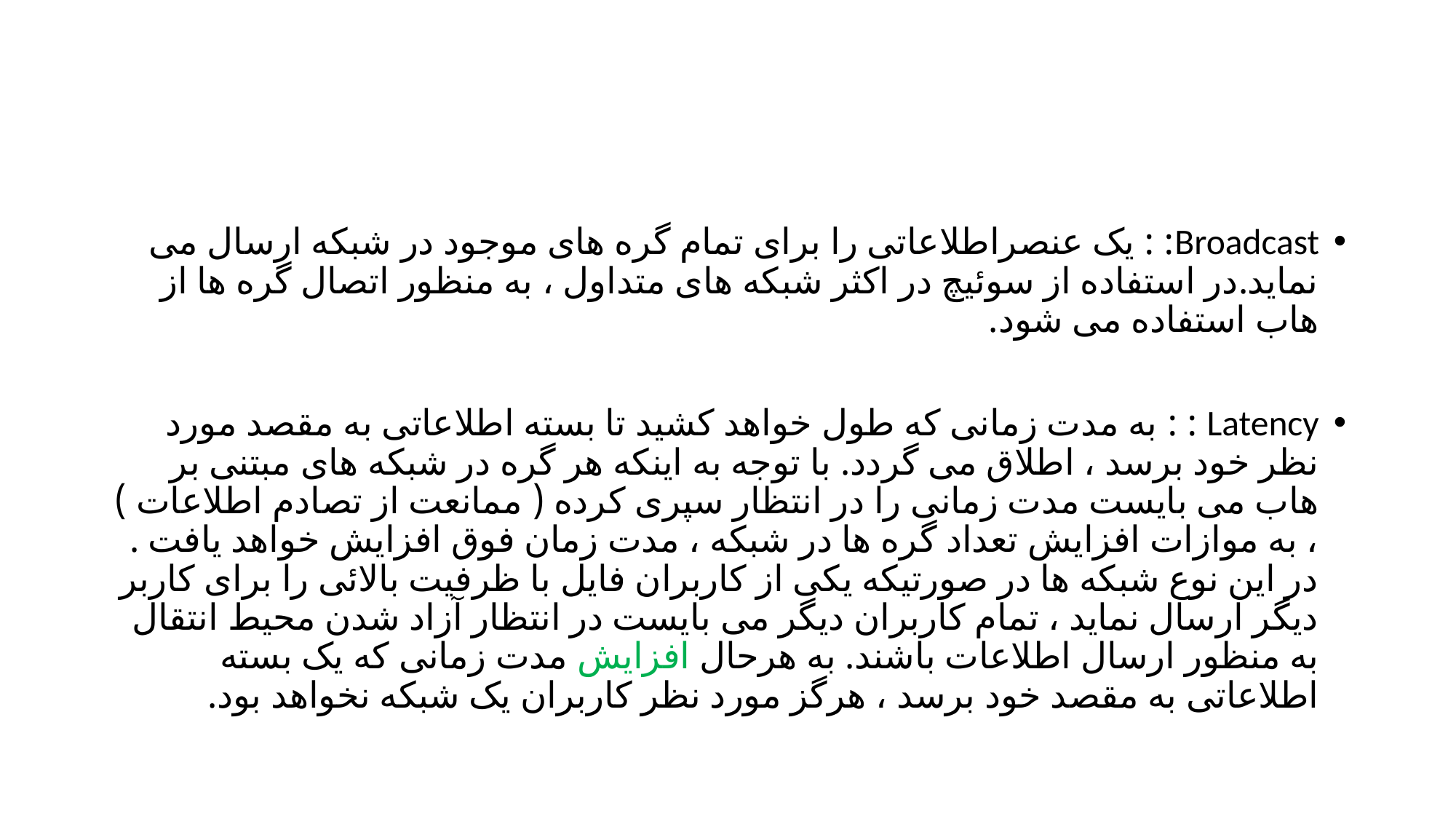

#
Broadcast: : یک عنصراطلاعاتی را برای تمام گره های موجود در شبکه ارسال می نماید.در استفاده از سوئیچ در اکثر شبکه های متداول ، به منظور اتصال گره ها از هاب استفاده می شود.

Latency : : به مدت زمانی که طول خواهد کشید تا بسته اطلاعاتی به مقصد مورد نظر خود برسد ، اطلاق می گردد. با توجه به اینکه هر گره در شبکه های مبتنی بر هاب می بایست مدت زمانی را در انتظار سپری کرده ( ممانعت از تصادم اطلاعات ) ، به موازات افزایش تعداد گره ها در شبکه ، مدت زمان فوق افزایش خواهد یافت . در این نوع شبکه ها در صورتیکه یکی از کاربران فایل با ظرفیت بالائی را برای کاربر دیگر ارسال نماید ، تمام کاربران دیگر می بایست در انتظار آزاد شدن محیط انتقال به منظور ارسال اطلاعات باشند. به هرحال افزایش مدت زمانی که یک بسته اطلاعاتی به مقصد خود برسد ، هرگز مورد نظر کاربران یک شبکه نخواهد بود.